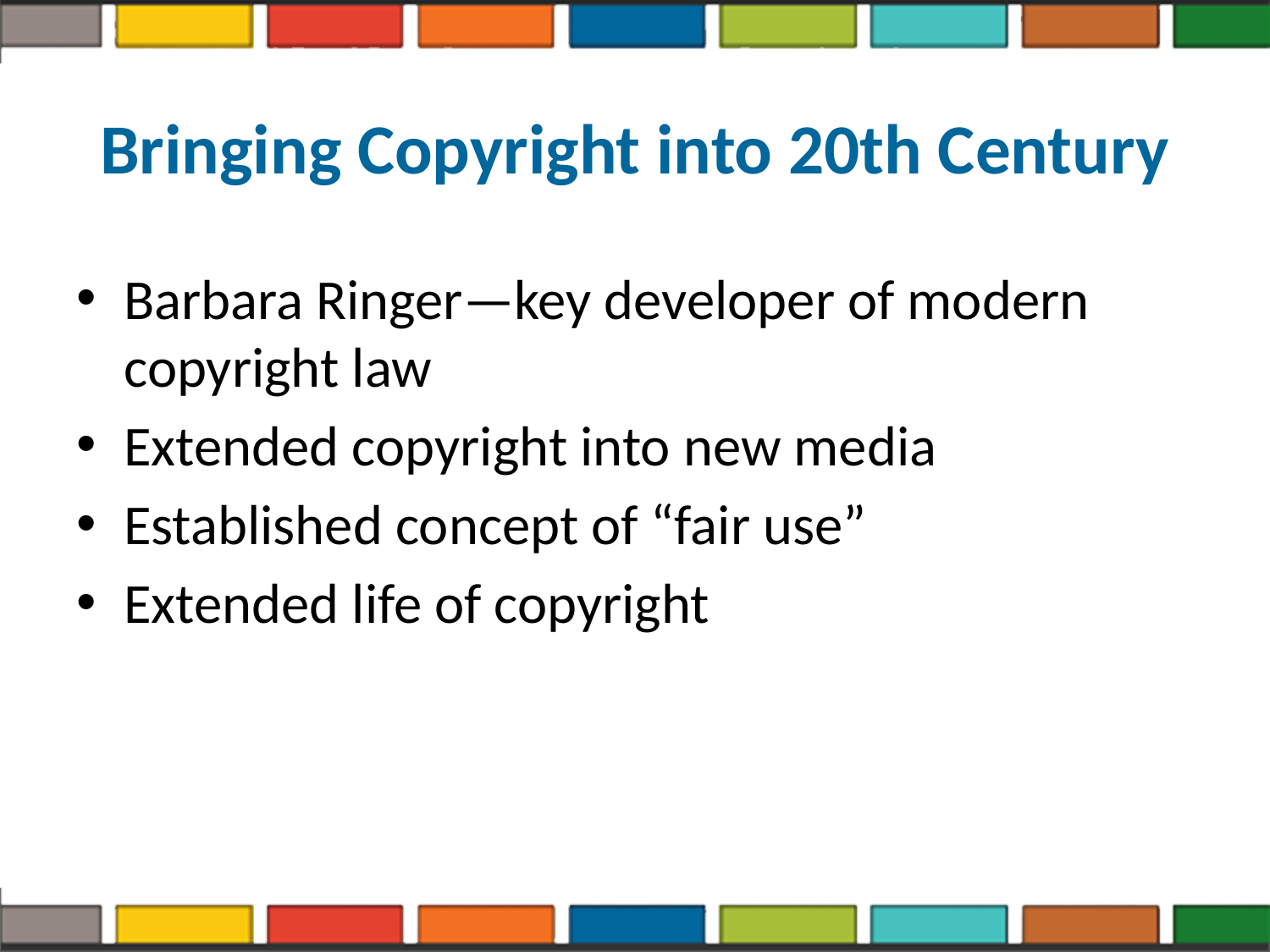

# Bringing Copyright into 20th Century
Barbara Ringer—key developer of modern copyright law
Extended copyright into new media
Established concept of “fair use”
Extended life of copyright